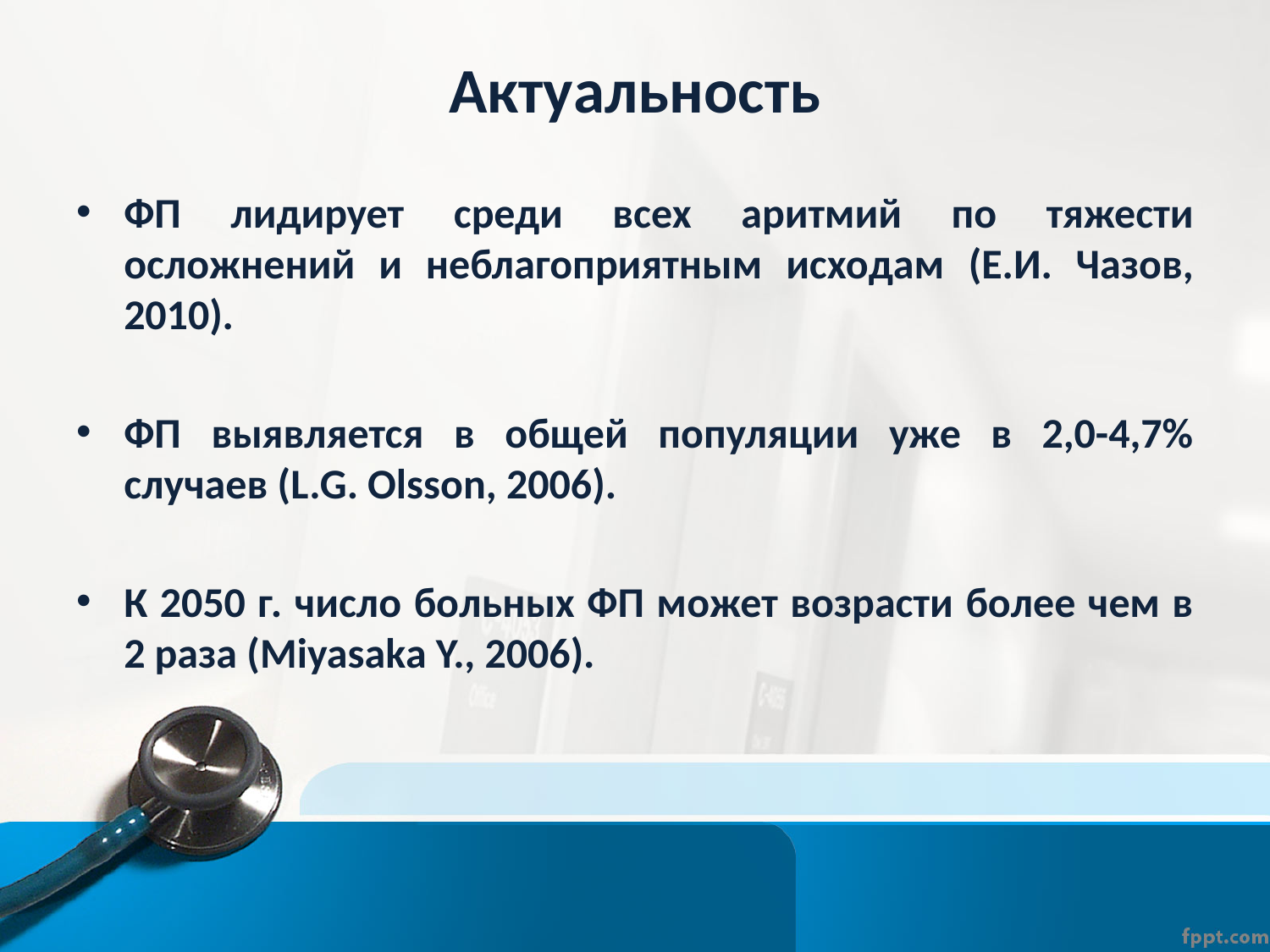

# Актуальность
ФП лидирует среди всех аритмий по тяжести осложнений и неблагоприятным исходам (Е.И. Чазов, 2010).

ФП выявляется в общей популяции уже в 2,0-4,7% случаев (L.G. Olsson, 2006).

К 2050 г. число больных ФП может возрасти более чем в 2 раза (Miyasaka Y., 2006).